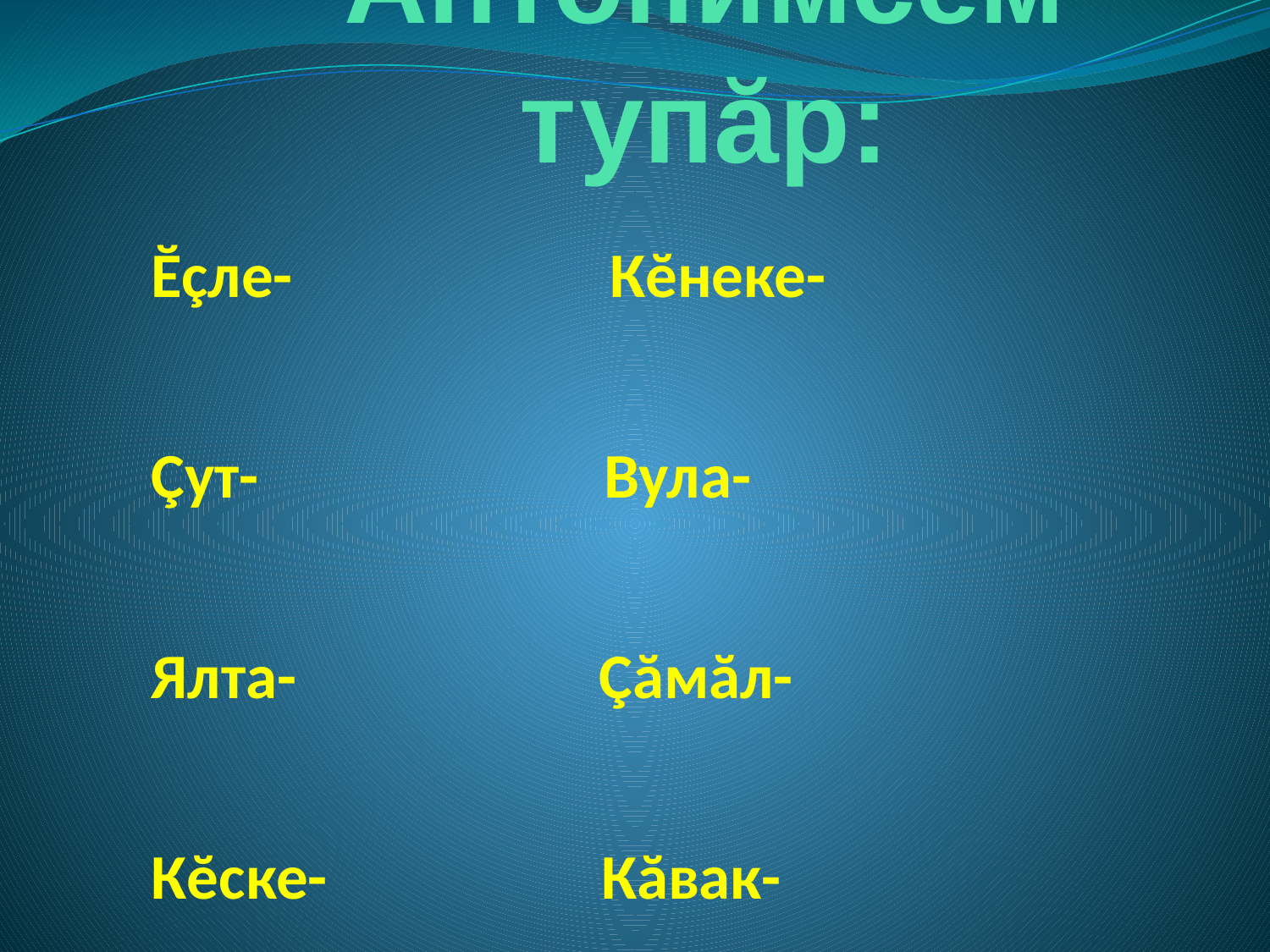

# Антонимсем тупăр:
Ĕçле-                      Кĕнеке-

Çут-                        Вула-

Ялта-                     Çăмăл-

Кĕске-                   Кăвак-